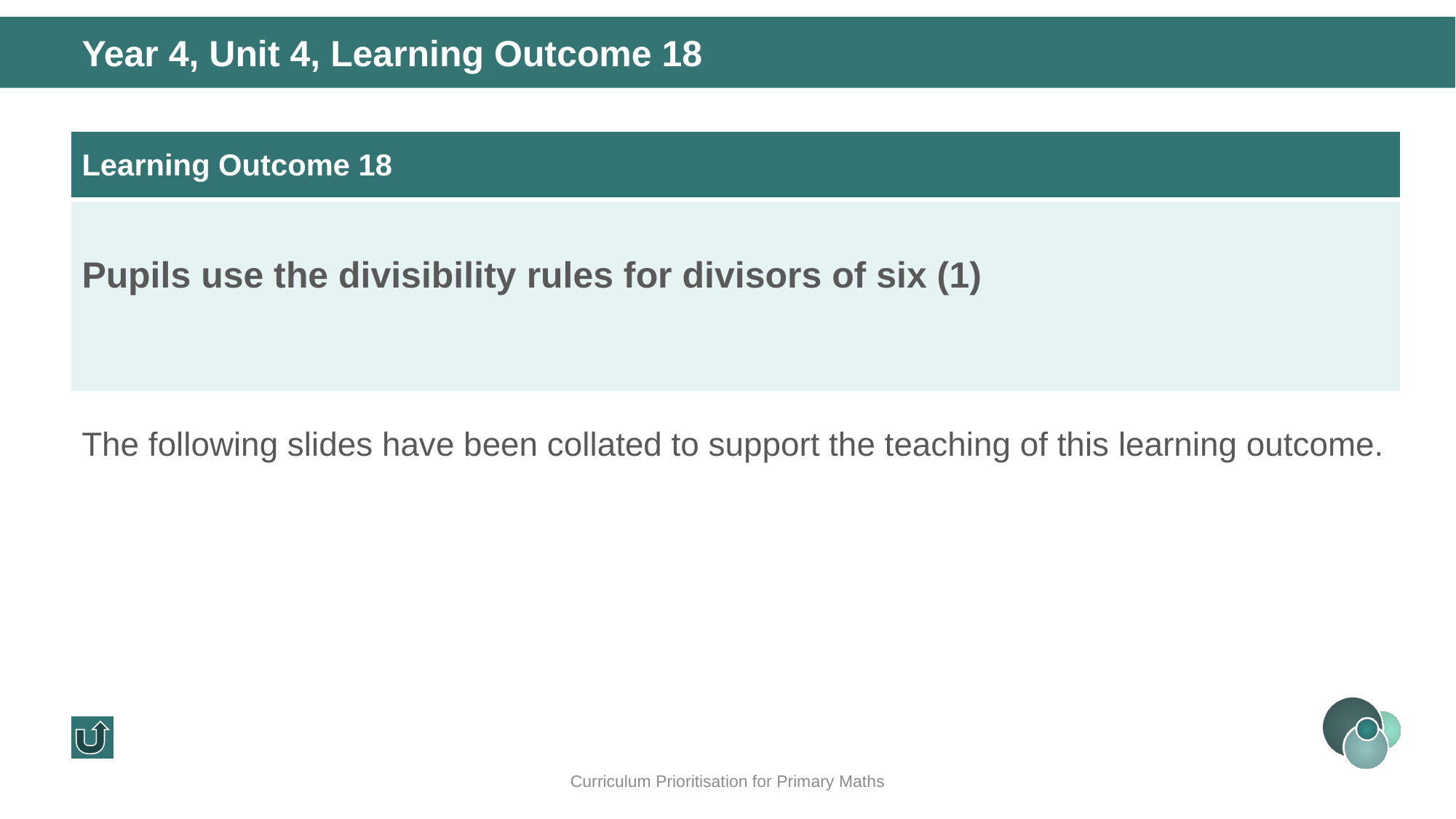

Year 4, Unit 4, Learning Outcome 18
| Learning Outcome 18 |
| --- |
| Pupils use the divisibility rules for divisors of six (1) |
The following slides have been collated to support the teaching of this learning outcome.

Curriculum Prioritisation for Primary Maths